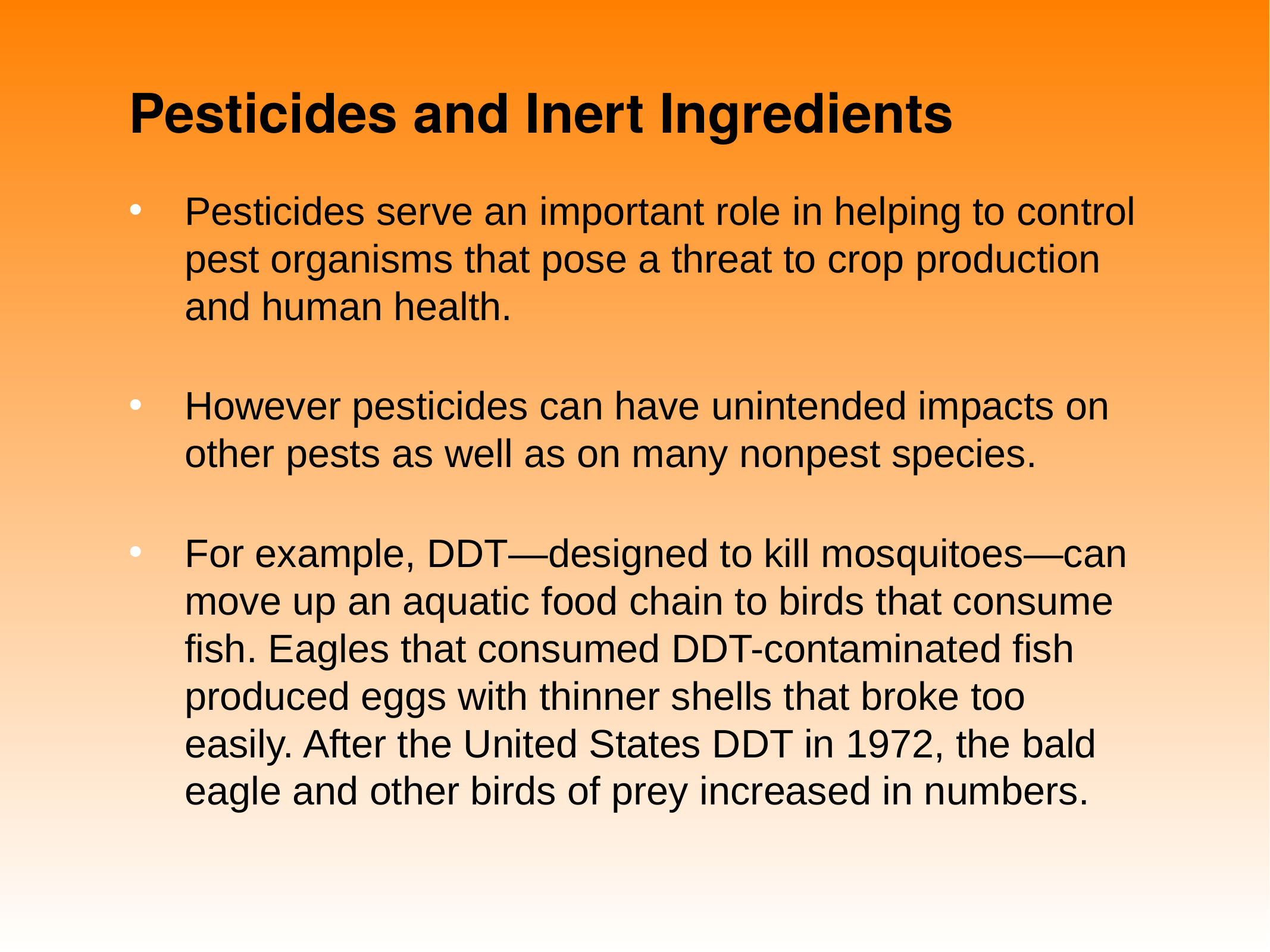

# Pesticides and Inert Ingredients
Pesticides serve an important role in helping to control pest organisms that pose a threat to crop production and human health.
However pesticides can have unintended impacts on other pests as well as on many nonpest species.
For example, DDT—designed to kill mosquitoes—can move up an aquatic food chain to birds that consume fish. Eagles that consumed DDT-contaminated fish produced eggs with thinner shells that broke too easily. After the United States DDT in 1972, the bald eagle and other birds of prey increased in numbers.